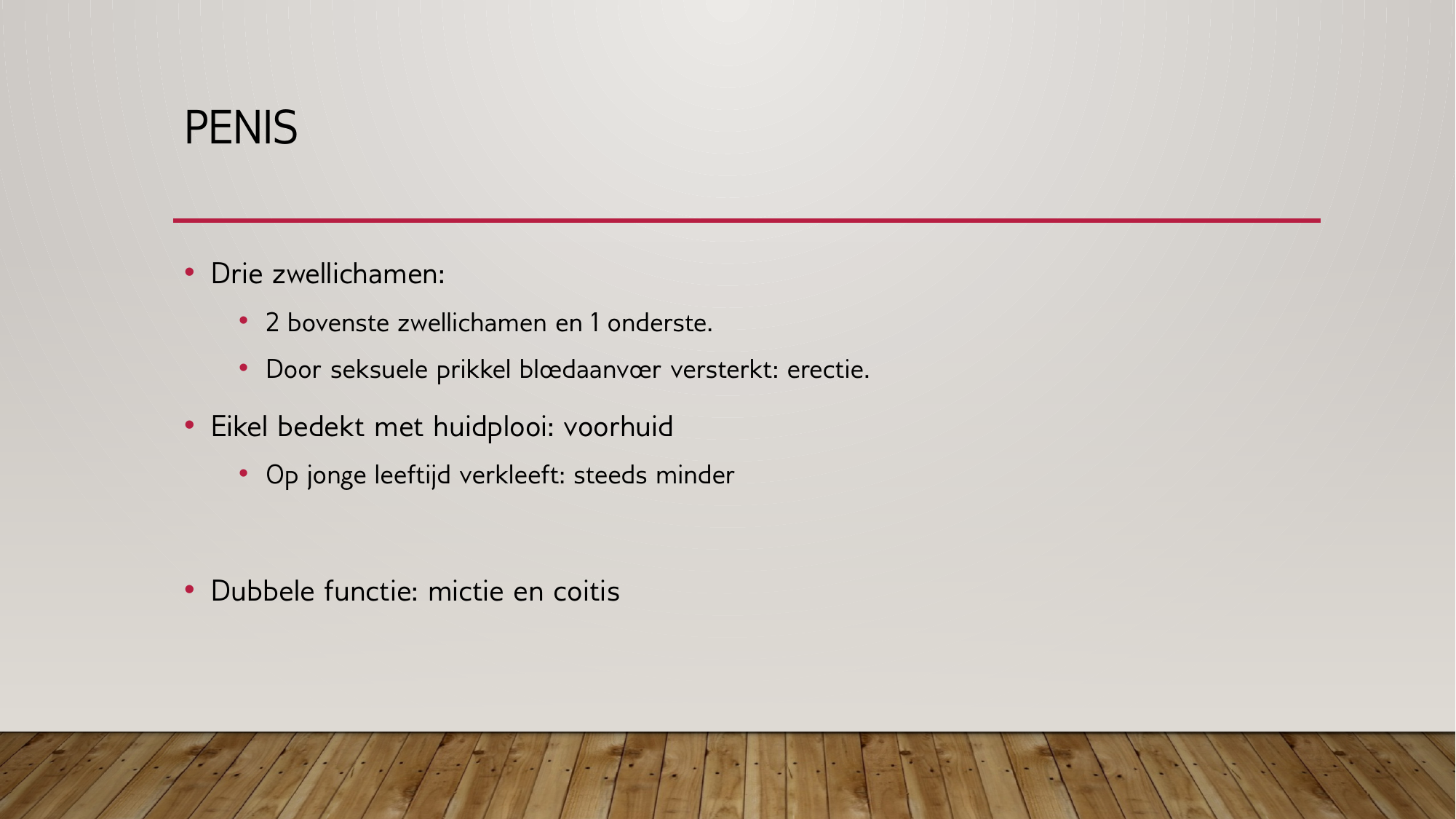

# Penis
Drie zwellichamen:
2 bovenste zwellichamen en 1 onderste.
Door seksuele prikkel bloedaanvoer versterkt: erectie.
Eikel bedekt met huidplooi: voorhuid
Op jonge leeftijd verkleeft: steeds minder

Dubbele functie: mictie en coitis